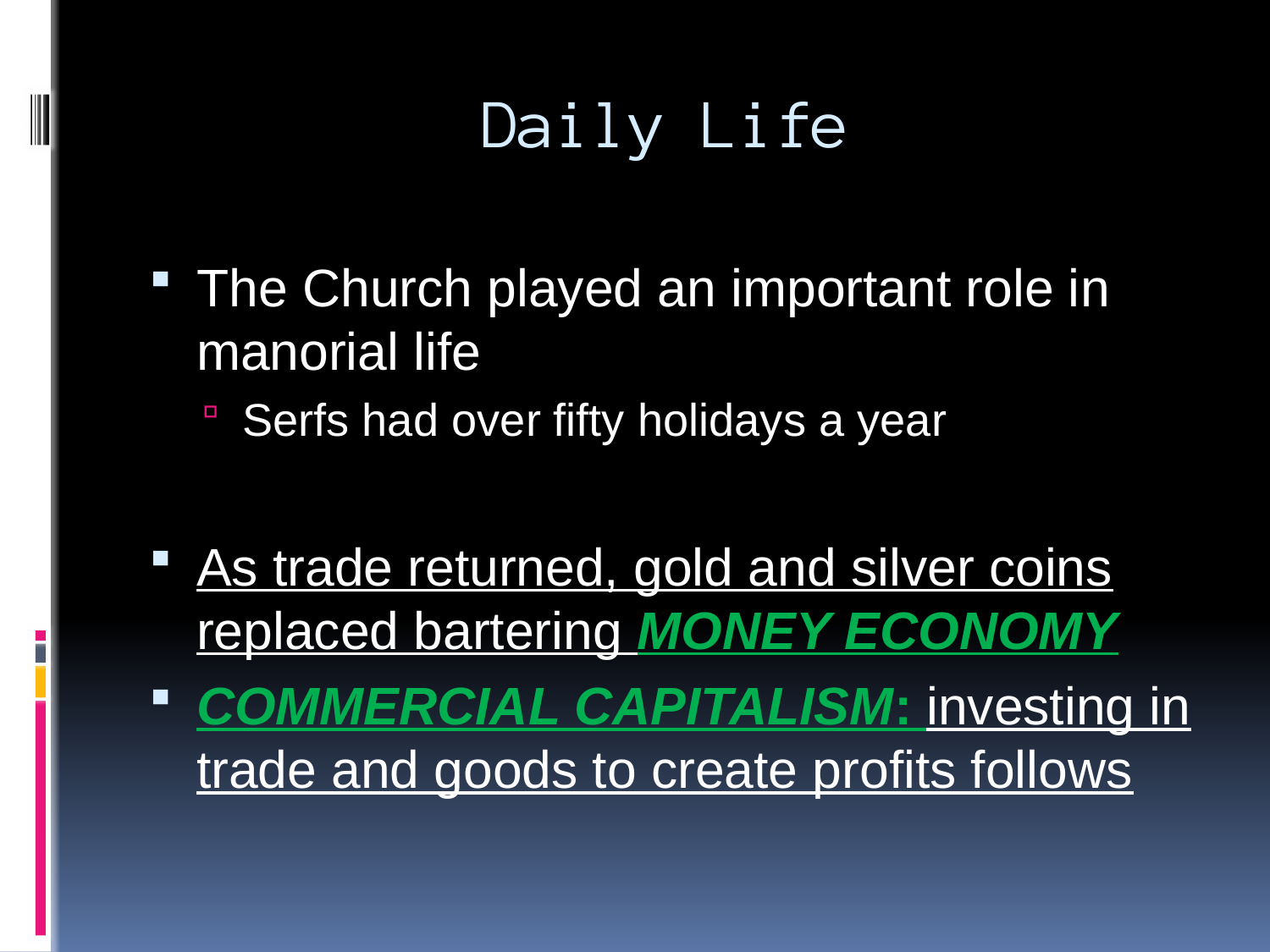

# Daily Life
The Church played an important role in manorial life
Serfs had over fifty holidays a year

As trade returned, gold and silver coins replaced bartering MONEY ECONOMY
COMMERCIAL CAPITALISM: investing in trade and goods to create profits follows